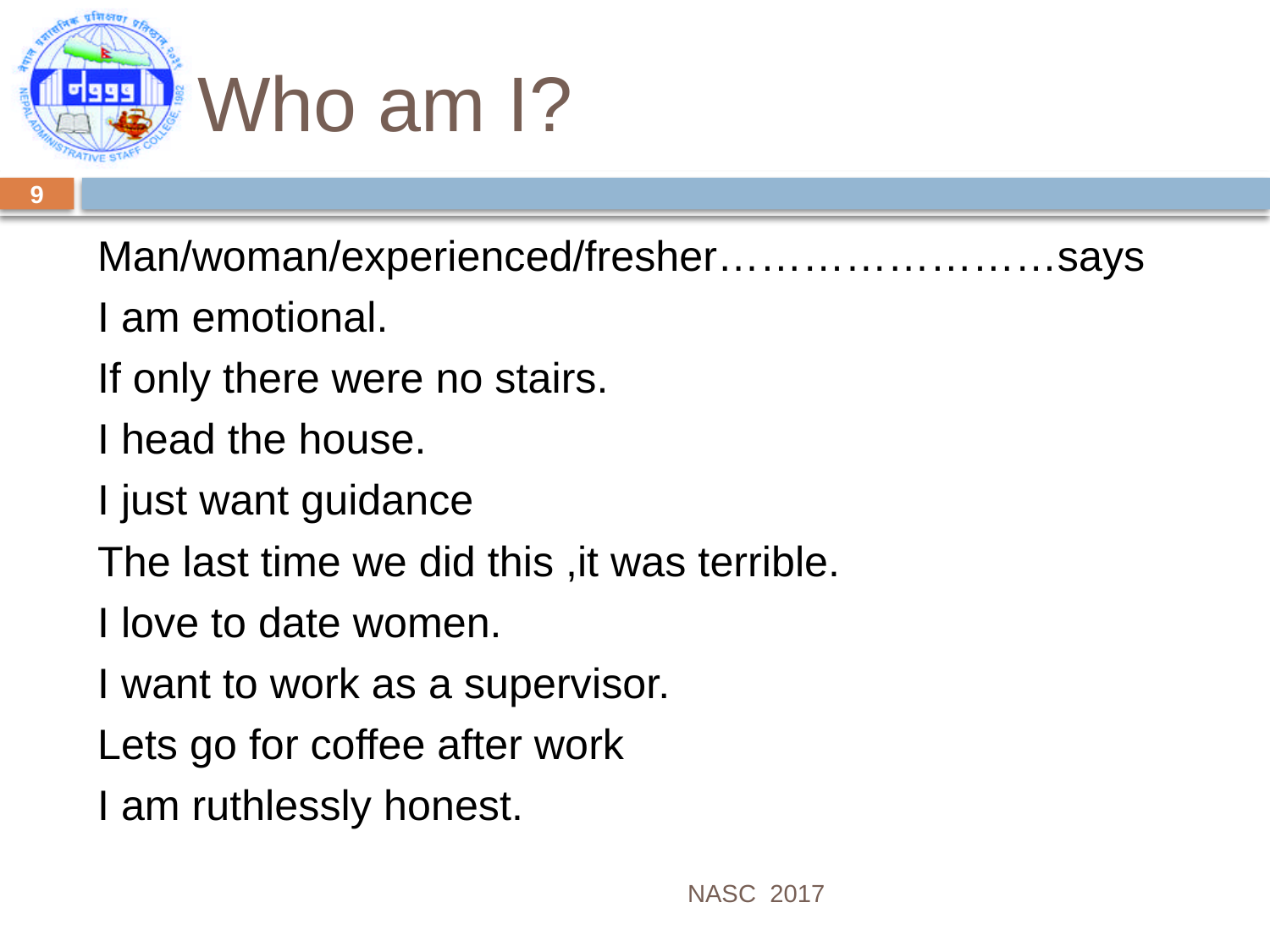

# Who am I?
9
Man/woman/experienced/fresher……………………says
I am emotional.
If only there were no stairs.
I head the house.
I just want guidance
The last time we did this ,it was terrible.
I love to date women.
I want to work as a supervisor.
Lets go for coffee after work
I am ruthlessly honest.

NASC  2017